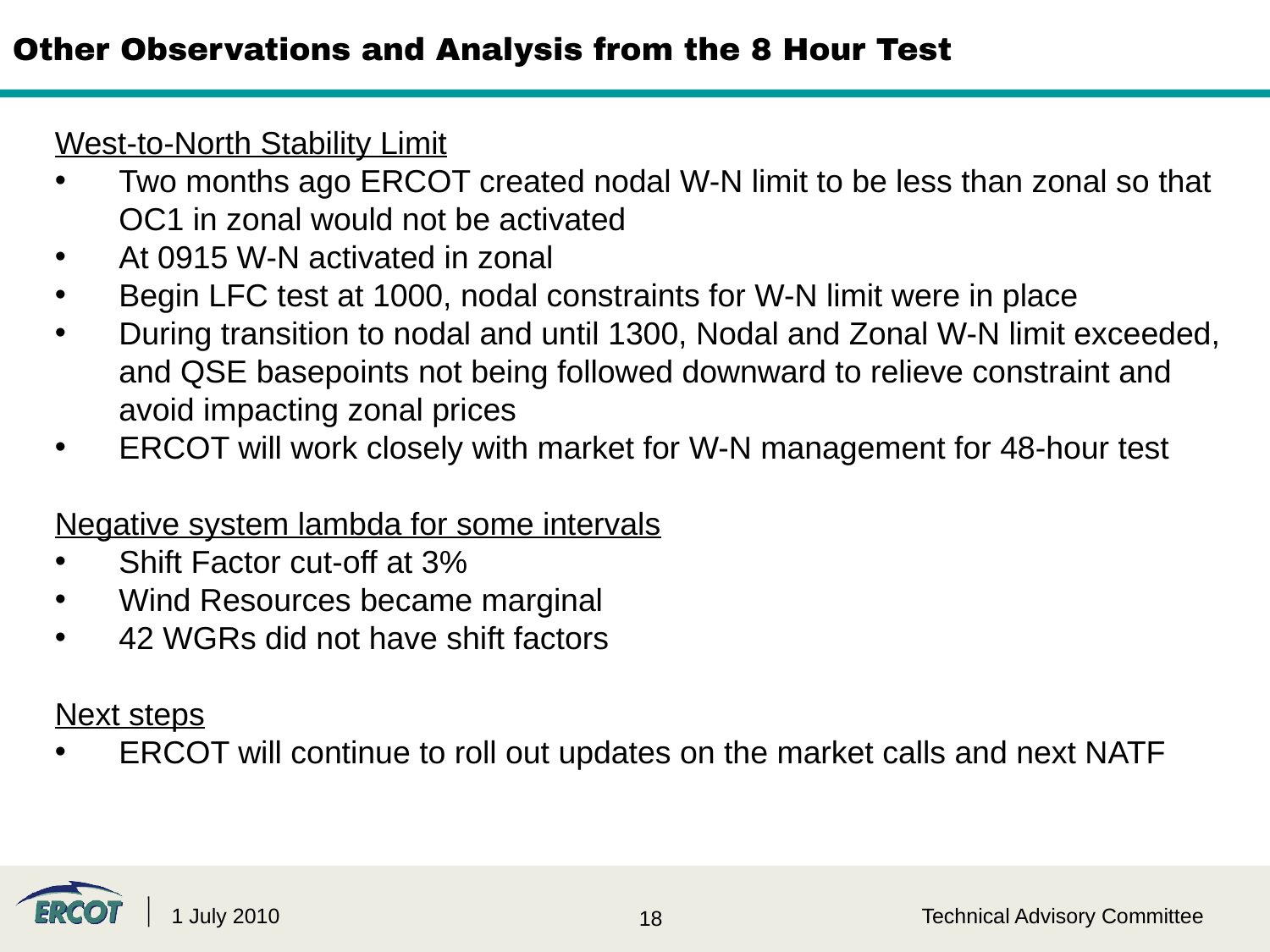

Other Observations and Analysis from the 8 Hour Test
West-to-North Stability Limit
Two months ago ERCOT created nodal W-N limit to be less than zonal so that OC1 in zonal would not be activated
At 0915 W-N activated in zonal
Begin LFC test at 1000, nodal constraints for W-N limit were in place
During transition to nodal and until 1300, Nodal and Zonal W-N limit exceeded, and QSE basepoints not being followed downward to relieve constraint and avoid impacting zonal prices
ERCOT will work closely with market for W-N management for 48-hour test

Negative system lambda for some intervals
Shift Factor cut-off at 3%
Wind Resources became marginal
42 WGRs did not have shift factors

Next steps
ERCOT will continue to roll out updates on the market calls and next NATF
1 July 2010
Technical Advisory Committee